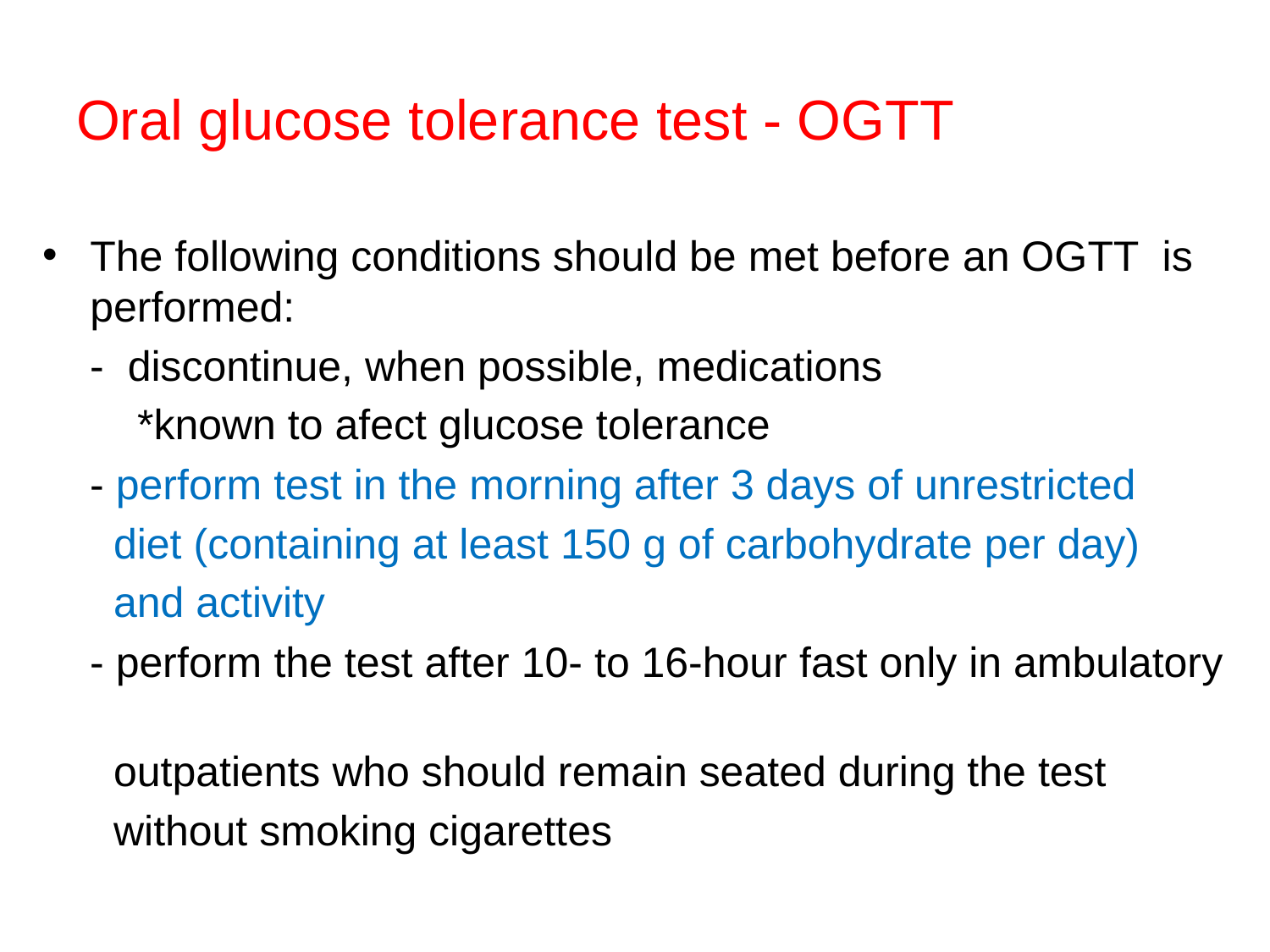

# Oral glucose tolerance test - OGTT
The following conditions should be met before an OGTT  is performed:
    -  discontinue, when possible, medications
        *known to afect glucose tolerance
    - perform test in the morning after 3 days of unrestricted
      diet (containing at least 150 g of carbohydrate per day)
      and activity
    - perform the test after 10- to 16-hour fast only in ambulatory
      outpatients who should remain seated during the test
      without smoking cigarettes